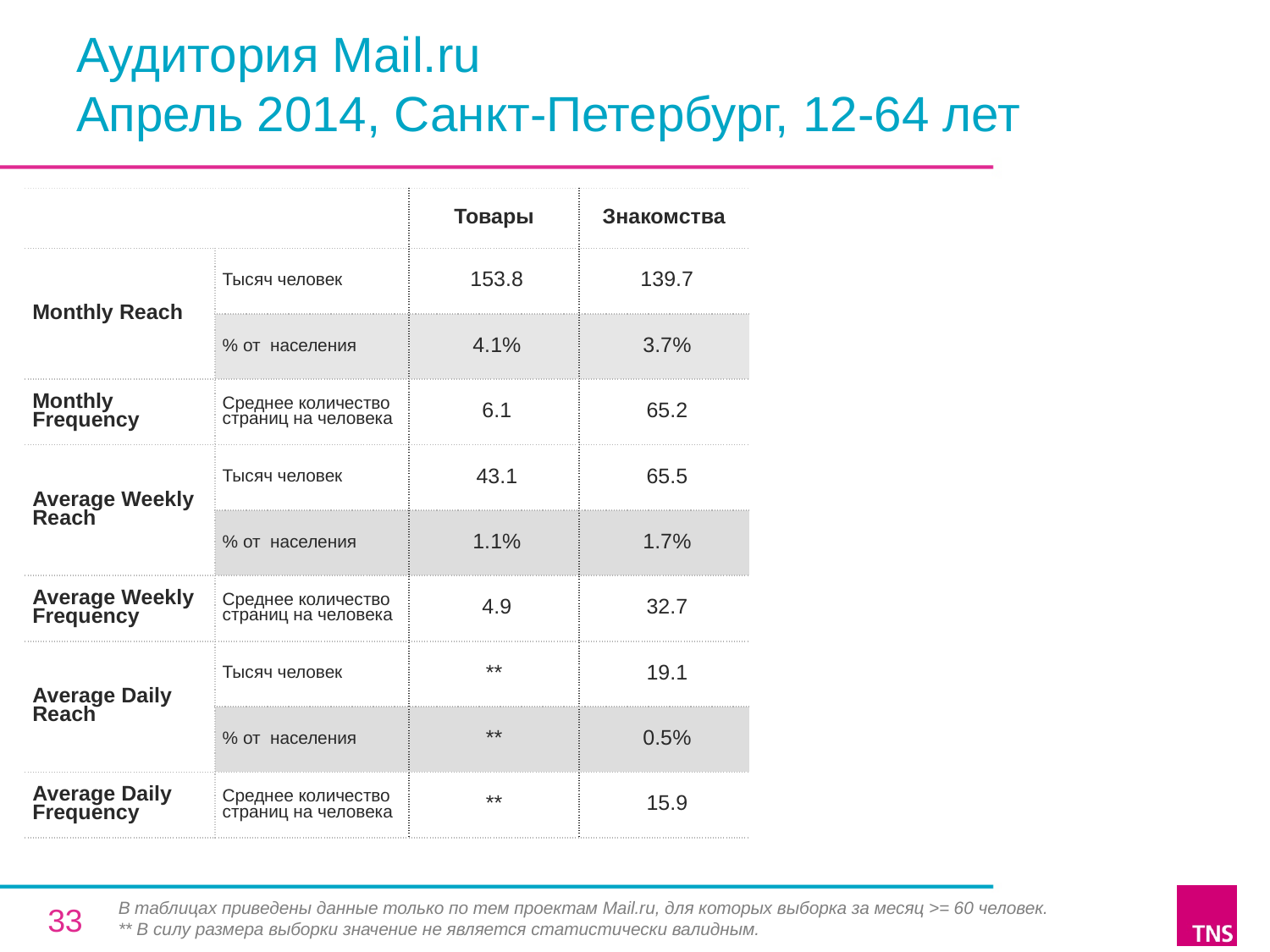

# Аудитория Mail.ru Апрель 2014, Санкт-Петербург, 12-64 лет
|  |  | Товары | Знакомства |
| --- | --- | --- | --- |
| Monthly Reach | Тысяч человек | 153.8 | 139.7 |
|  | % от населения | 4.1% | 3.7% |
| Monthly Frequency | Среднее количество страниц на человека | 6.1 | 65.2 |
| Average Weekly Reach | Тысяч человек | 43.1 | 65.5 |
|  | % от населения | 1.1% | 1.7% |
| Average Weekly Frequency | Среднее количество страниц на человека | 4.9 | 32.7 |
| Average Daily Reach | Тысяч человек | \*\* | 19.1 |
|  | % от населения | \*\* | 0.5% |
| Average Daily Frequency | Среднее количество страниц на человека | \*\* | 15.9 |
В таблицах приведены данные только по тем проектам Mail.ru, для которых выборка за месяц >= 60 человек.
** В силу размера выборки значение не является статистически валидным.
33